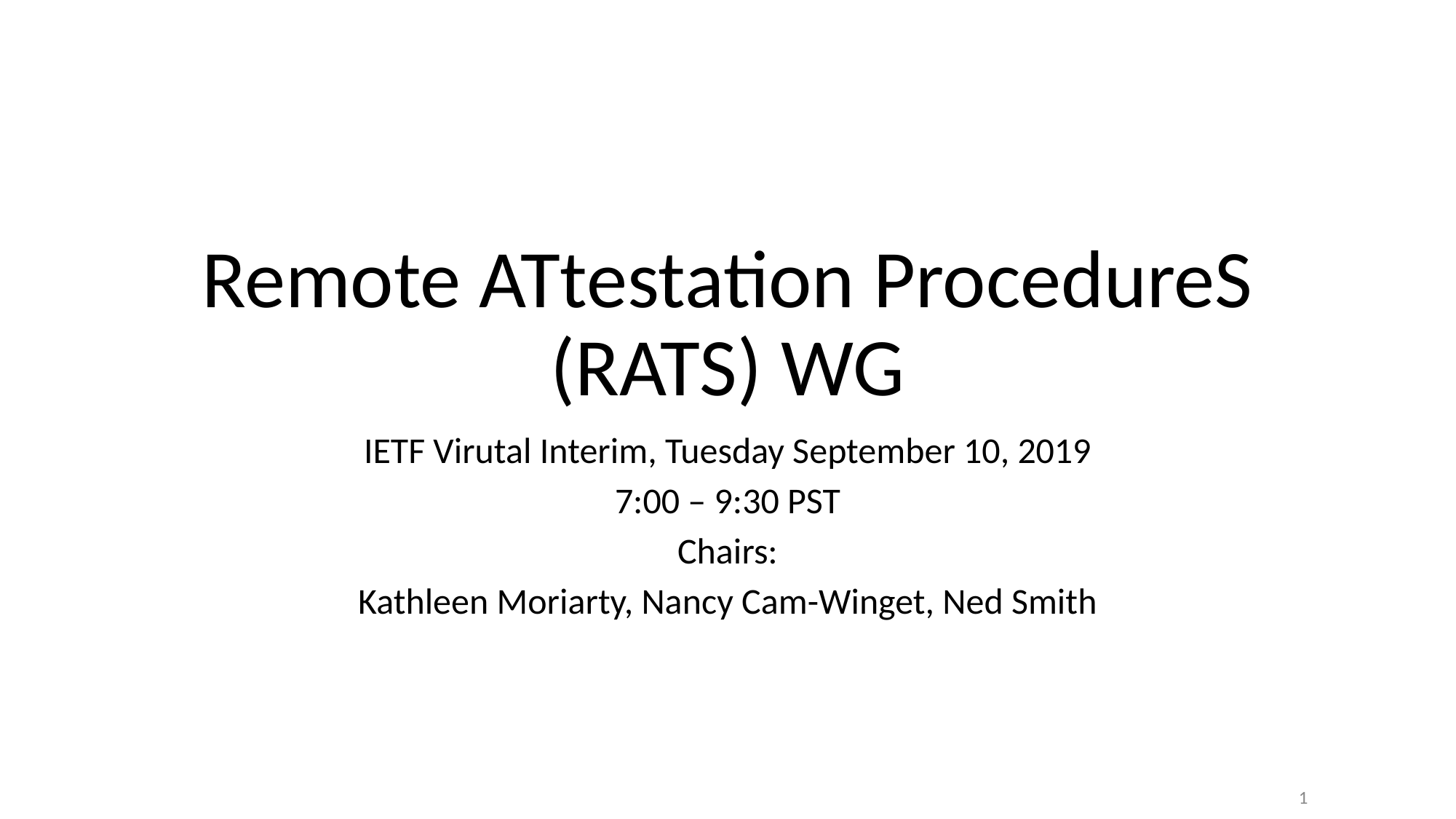

# Remote ATtestation ProcedureS (RATS) WG
IETF Virutal Interim, Tuesday September 10, 2019
7:00 – 9:30 PST
Chairs:
Kathleen Moriarty, Nancy Cam-Winget, Ned Smith
1